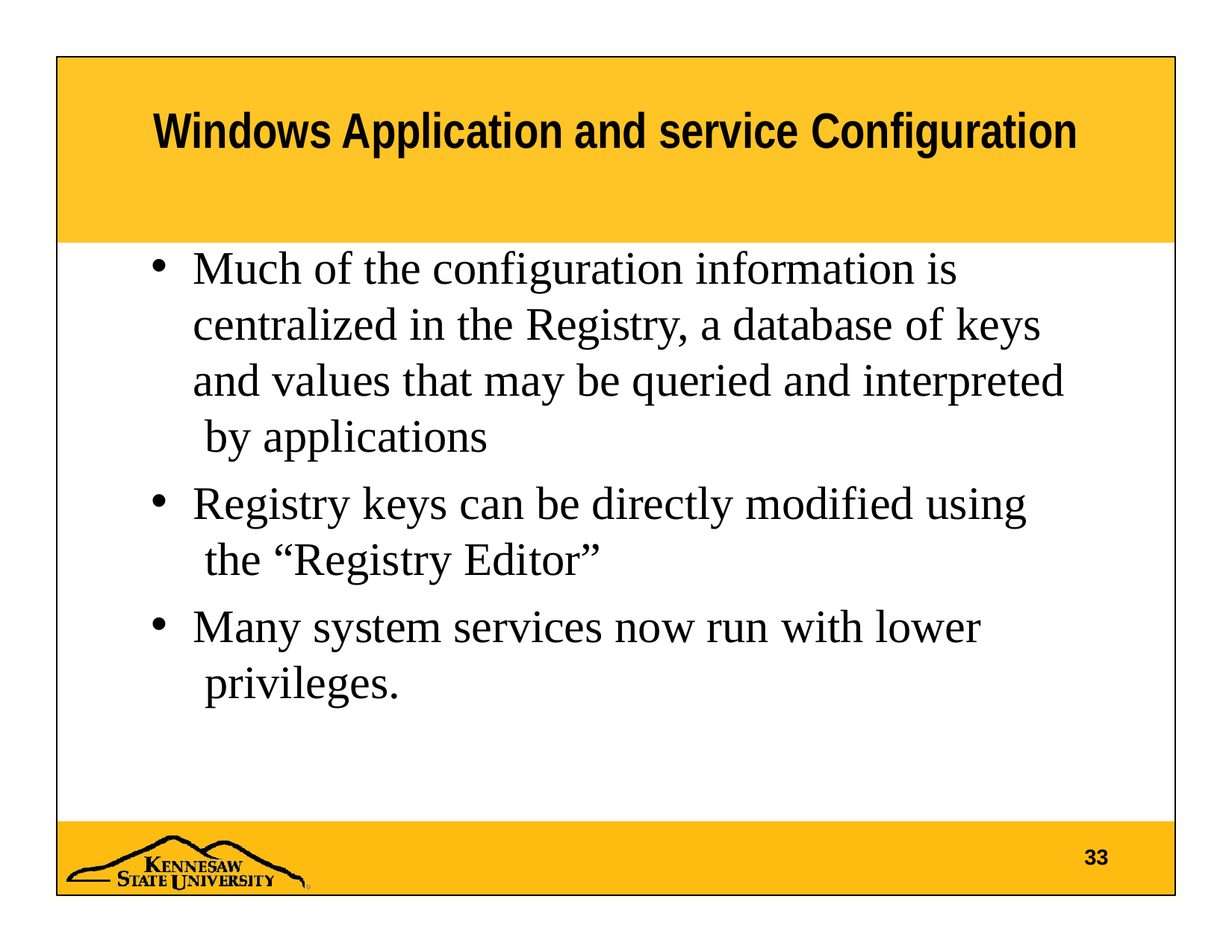

# Windows Application and service Configuration
Much of the configuration information is  centralized in the Registry, a database of keys  and values that may be queried and interpreted  by applications
Registry keys can be directly modified using  the “Registry Editor”
Many system services now run with lower  privileges.

33